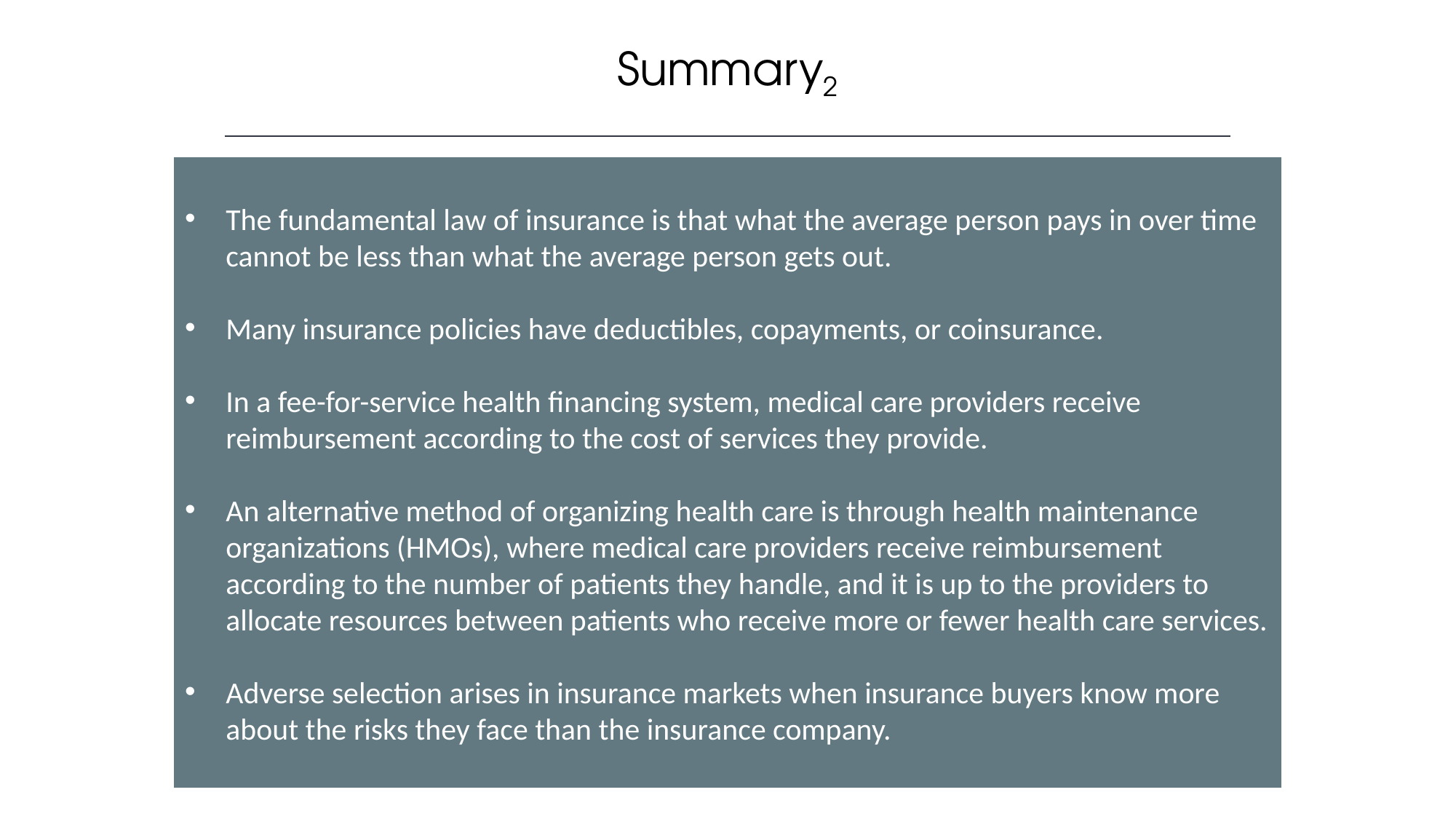

Summary2

The fundamental law of insurance is that what the average person pays in over time cannot be less than what the average person gets out.

Many insurance policies have deductibles, copayments, or coinsurance.

In a fee-for-service health financing system, medical care providers receive reimbursement according to the cost of services they provide.

An alternative method of organizing health care is through health maintenance organizations (HMOs), where medical care providers receive reimbursement according to the number of patients they handle, and it is up to the providers to allocate resources between patients who receive more or fewer health care services.

Adverse selection arises in insurance markets when insurance buyers know more about the risks they face than the insurance company.